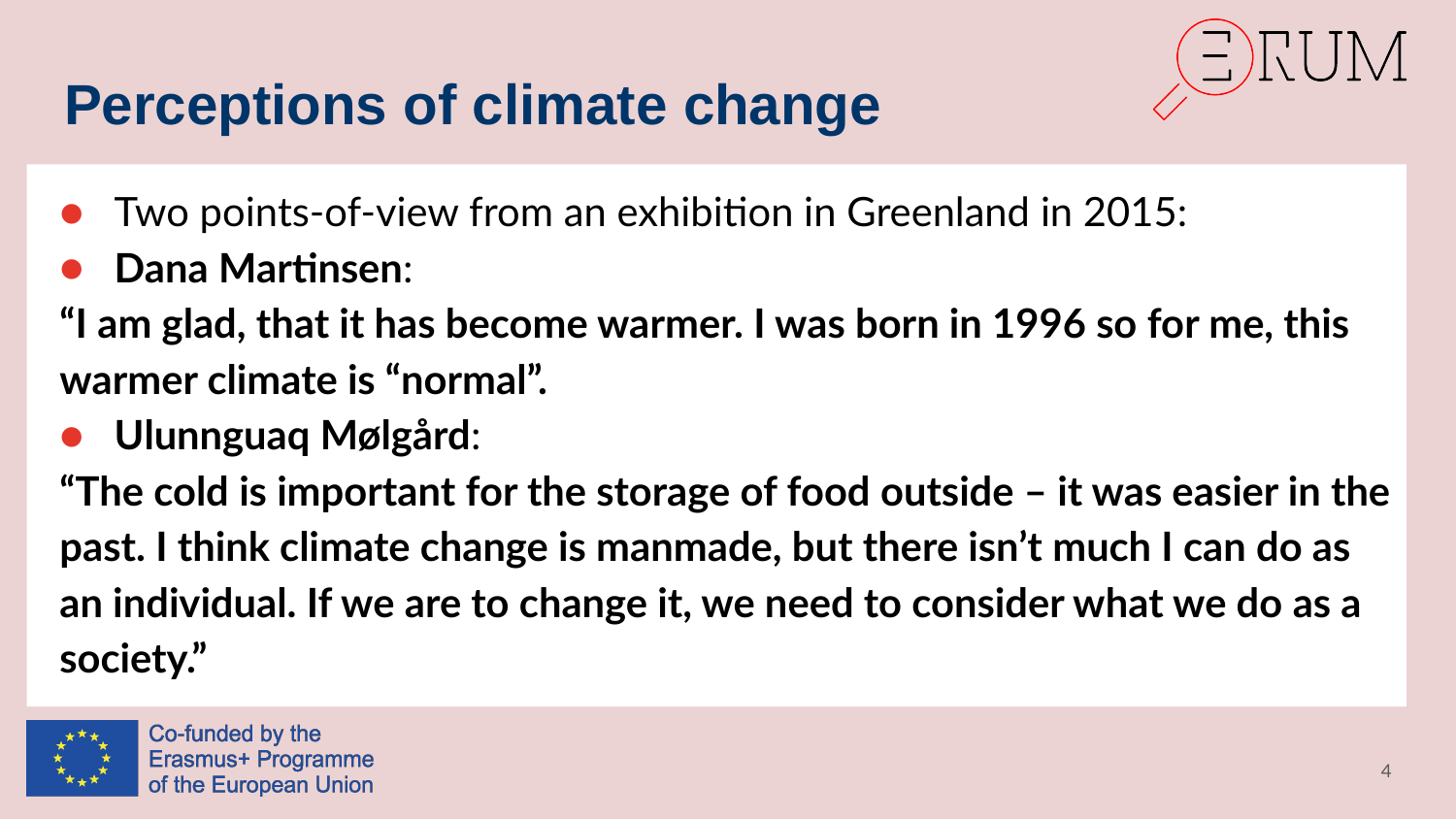

# Perceptions of climate change
Two points-of-view from an exhibition in Greenland in 2015:
Dana Martinsen:
“I am glad, that it has become warmer. I was born in 1996 so for me, this warmer climate is “normal”.
Ulunnguaq Mølgård:
“The cold is important for the storage of food outside – it was easier in the past. I think climate change is manmade, but there isn’t much I can do as an individual. If we are to change it, we need to consider what we do as a society.”

4